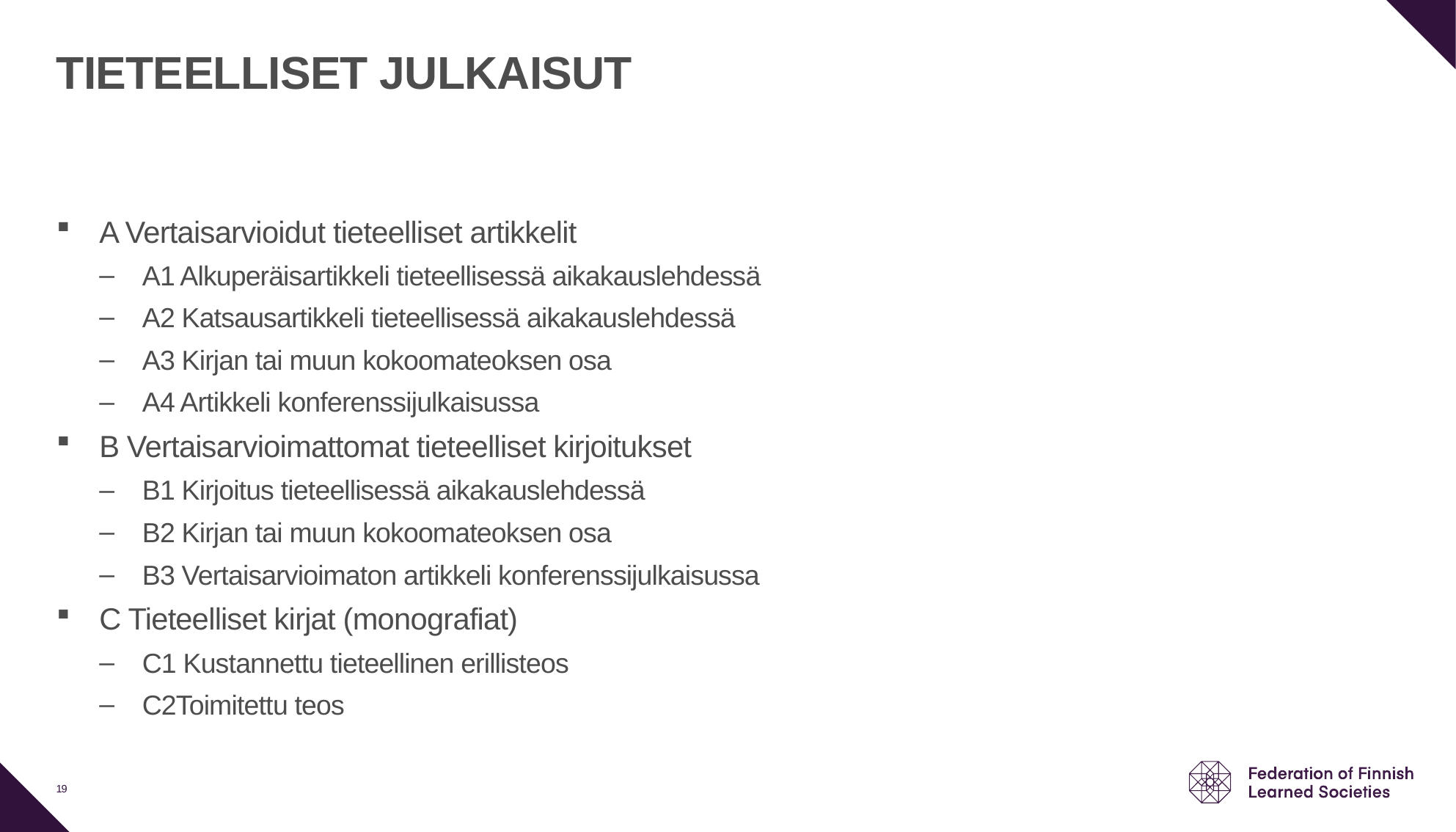

# TIETEELLISET JULKAISUT
A Vertaisarvioidut tieteelliset artikkelit
A1 Alkuperäisartikkeli tieteellisessä aikakauslehdessä
A2 Katsausartikkeli tieteellisessä aikakauslehdessä
A3 Kirjan tai muun kokoomateoksen osa
A4 Artikkeli konferenssijulkaisussa
B Vertaisarvioimattomat tieteelliset kirjoitukset
B1 Kirjoitus tieteellisessä aikakauslehdessä
B2 Kirjan tai muun kokoomateoksen osa
B3 Vertaisarvioimaton artikkeli konferenssijulkaisussa
C Tieteelliset kirjat (monografiat)
C1 Kustannettu tieteellinen erillisteos
C2Toimitettu teos
19